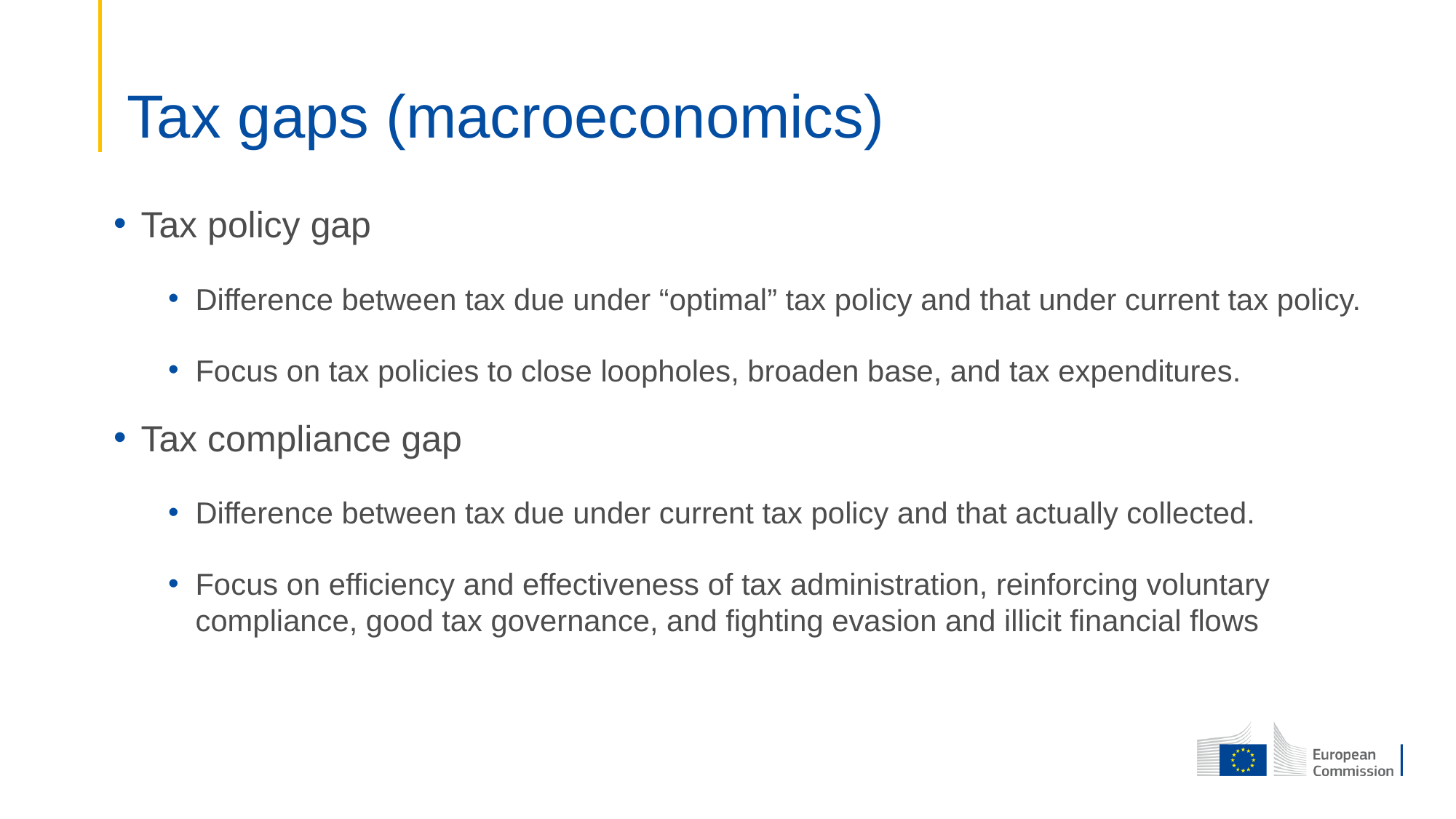

# Tax gaps (macroeconomics)
Tax policy gap
Difference between tax due under “optimal” tax policy and that under current tax policy.
Focus on tax policies to close loopholes, broaden base, and tax expenditures.
Tax compliance gap
Difference between tax due under current tax policy and that actually collected.
Focus on efficiency and effectiveness of tax administration, reinforcing voluntary compliance, good tax governance, and fighting evasion and illicit financial flows